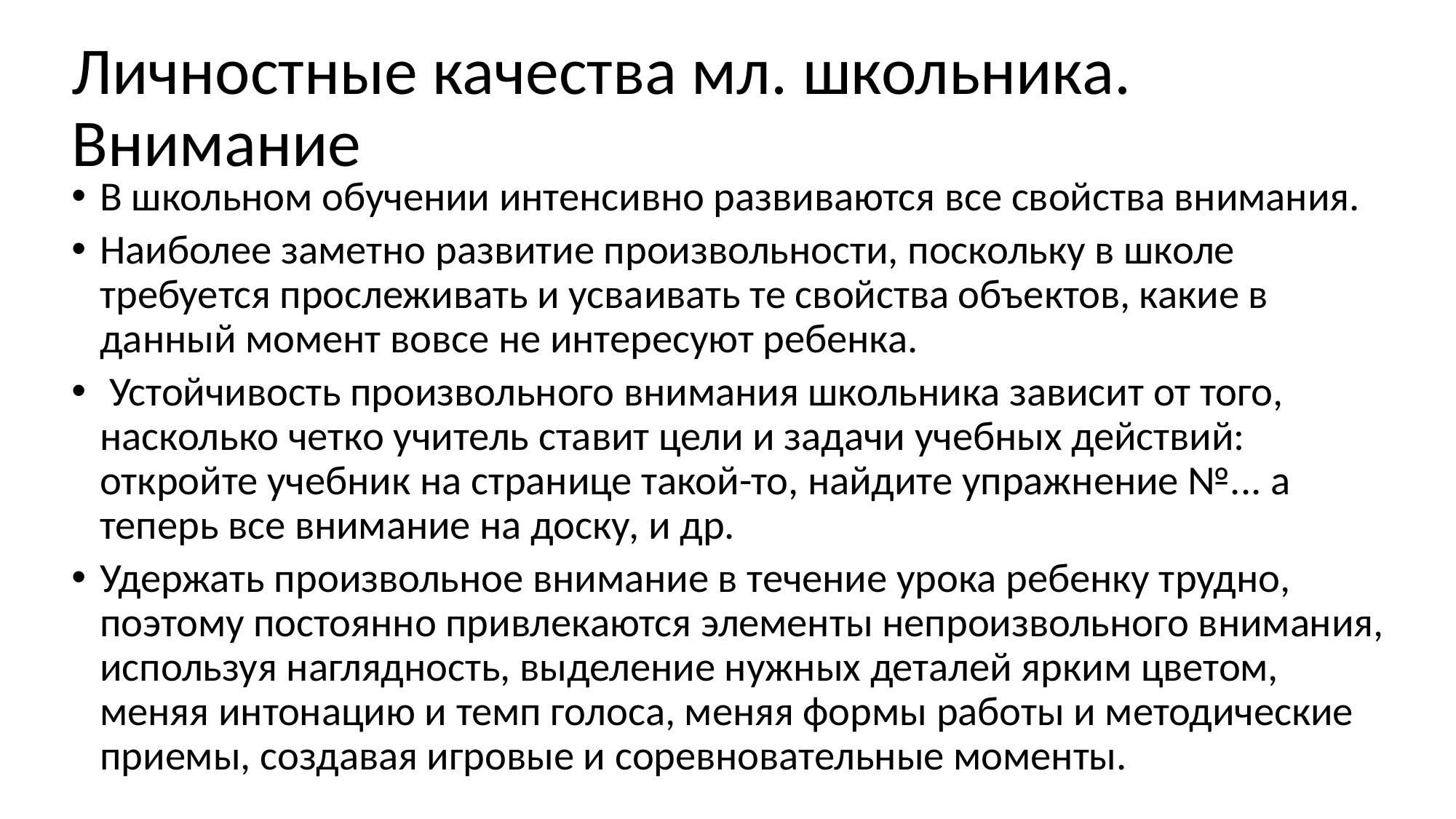

# Личностные качества мл. школьника. Внимание
В школьном обучении интенсивно развиваются все свойства внимания.
Наиболее заметно развитие произвольности, поскольку в школе требуется прослеживать и усваивать те свойства объектов, какие в данный момент вовсе не интересуют ребенка.
 Устойчивость произвольного внимания школьника зависит от того, насколько четко учитель ставит цели и задачи учебных действий: откройте учебник на странице такой-то, найдите упражнение №... а теперь все внимание на доску, и др.
Удержать произвольное внимание в течение урока ребенку трудно, поэтому постоянно привлекаются элементы непроизвольного внимания, используя наглядность, выделение нужных деталей ярким цветом, меняя интонацию и темп голоса, меняя формы работы и методические приемы, создавая игровые и соревновательные моменты.